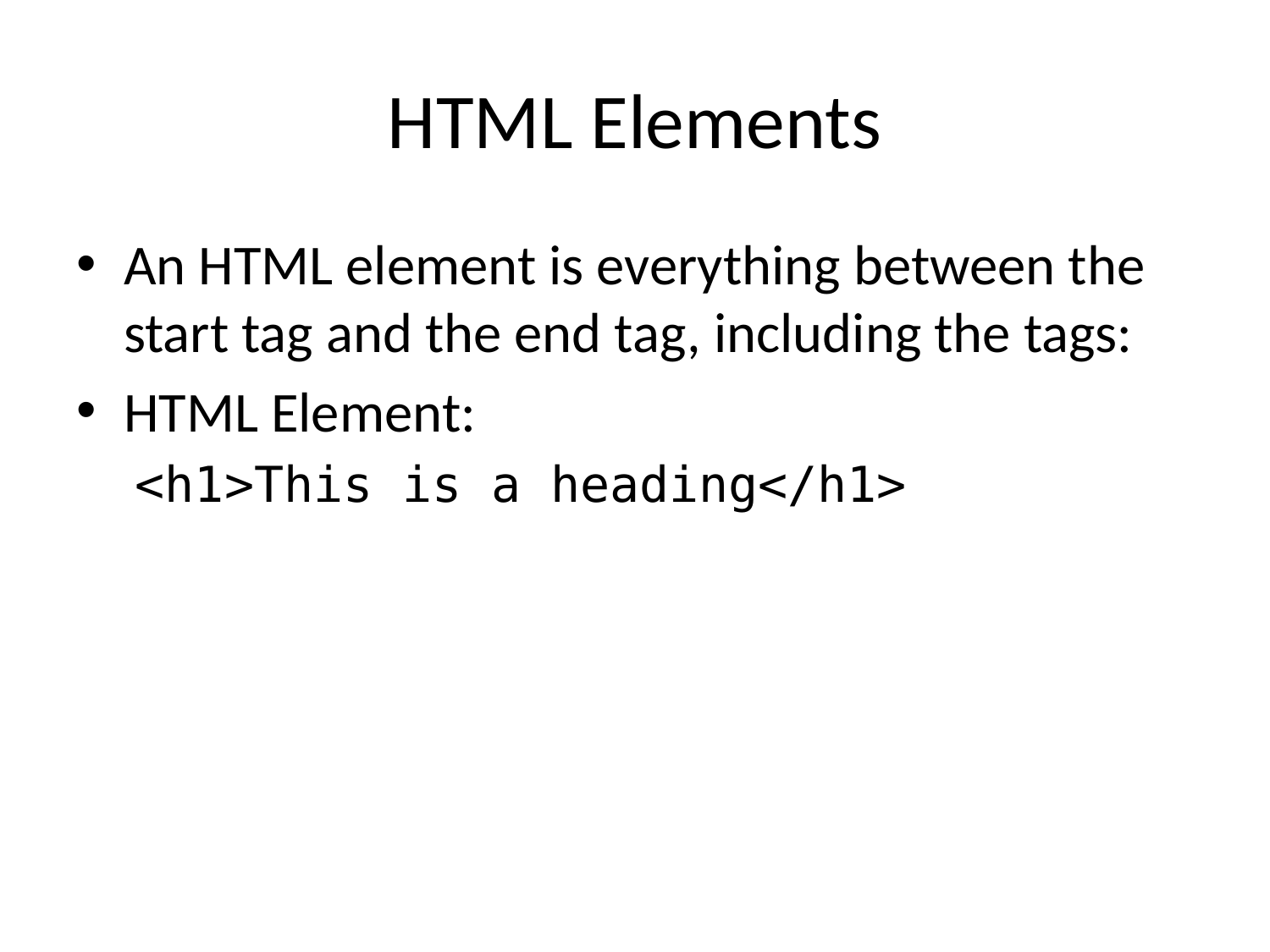

# HTML Elements
An HTML element is everything between the start tag and the end tag, including the tags:
HTML Element:
  <h1>This is a heading</h1>